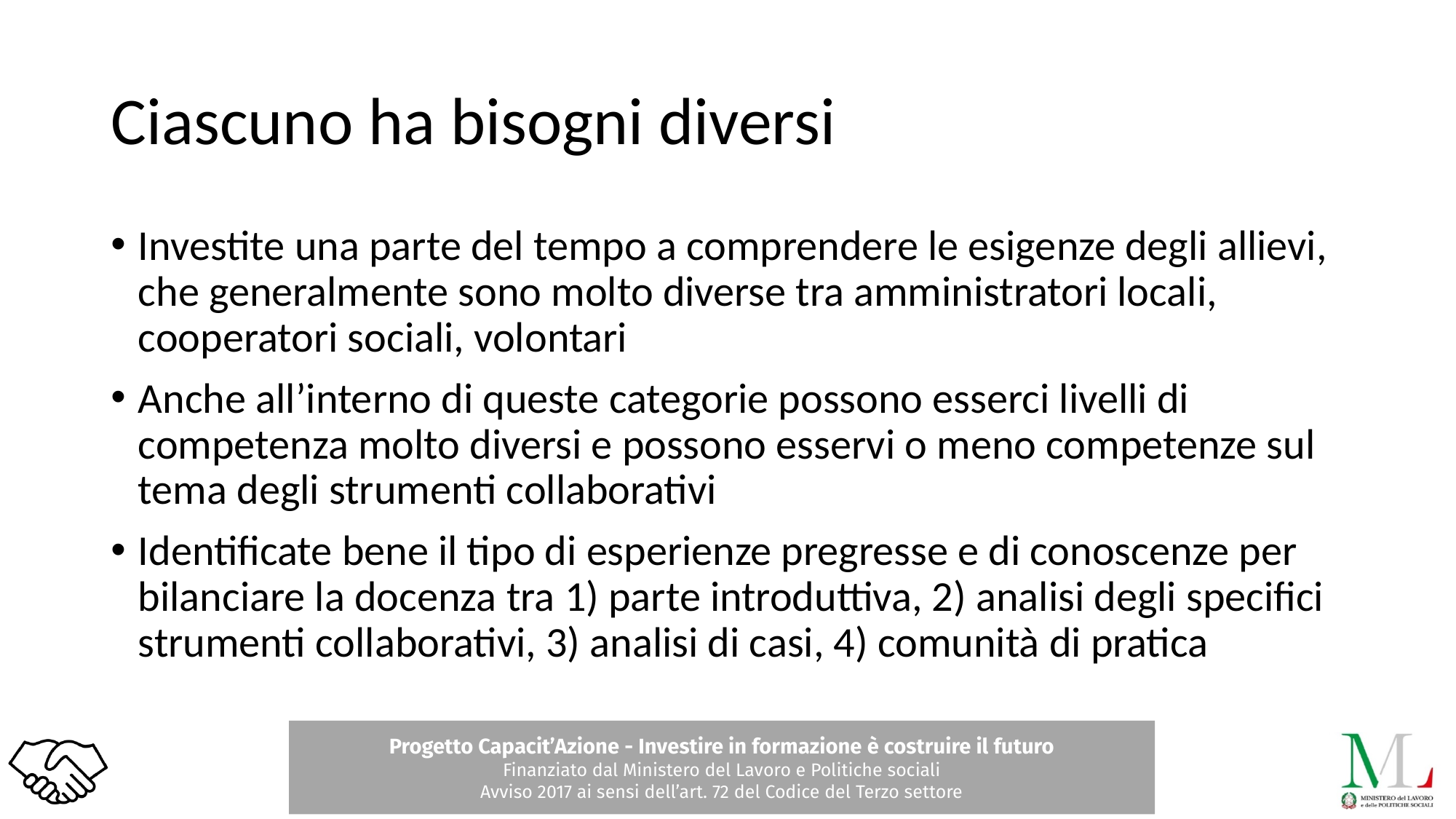

# Ciascuno ha bisogni diversi
Investite una parte del tempo a comprendere le esigenze degli allievi, che generalmente sono molto diverse tra amministratori locali, cooperatori sociali, volontari
Anche all’interno di queste categorie possono esserci livelli di competenza molto diversi e possono esservi o meno competenze sul tema degli strumenti collaborativi
Identificate bene il tipo di esperienze pregresse e di conoscenze per bilanciare la docenza tra 1) parte introduttiva, 2) analisi degli specifici strumenti collaborativi, 3) analisi di casi, 4) comunità di pratica